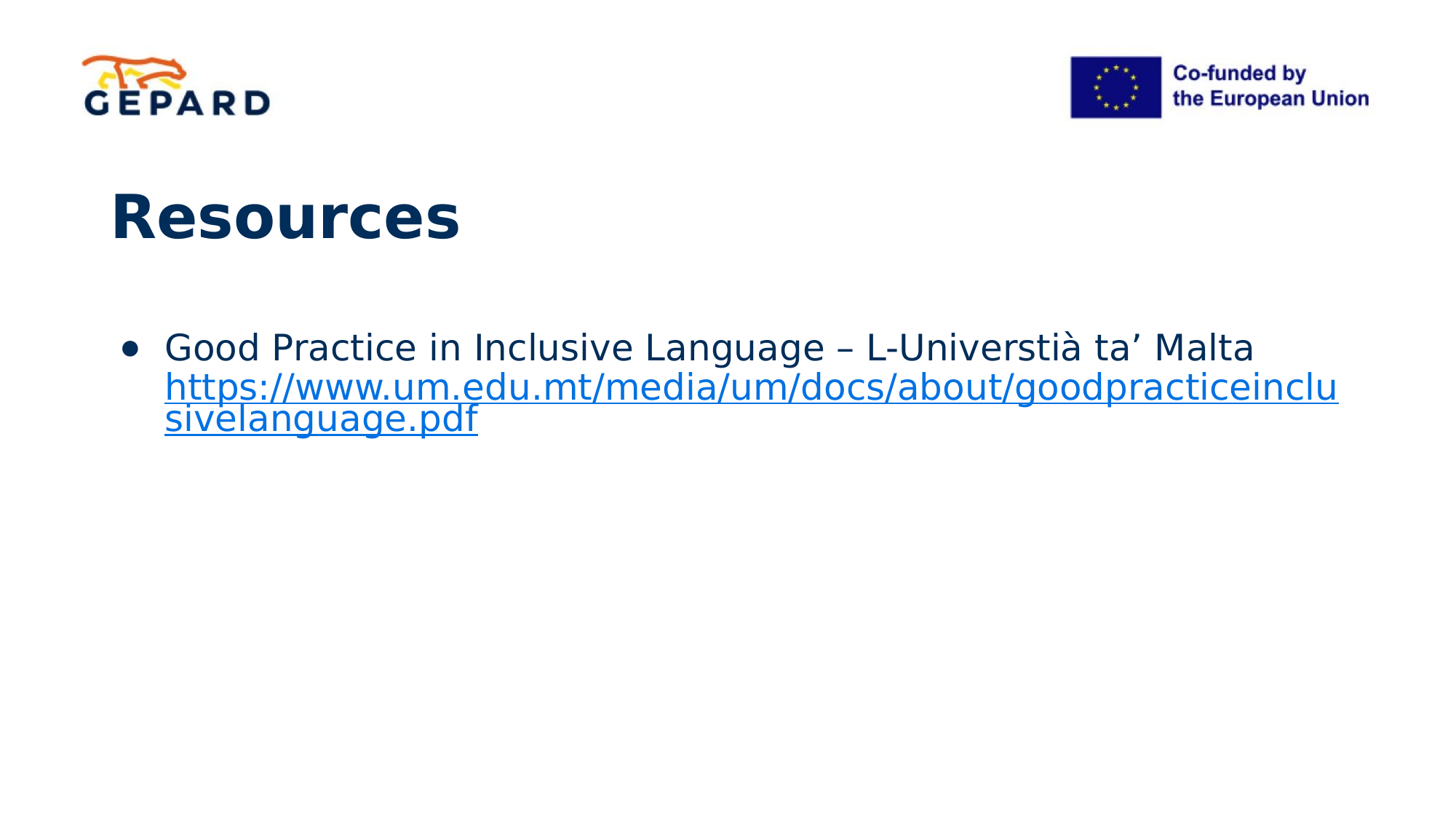

# Resources
Good Practice in Inclusive Language – L-Universtià ta’ Malta https://www.um.edu.mt/media/um/docs/about/goodpracticeinclusivelanguage.pdf